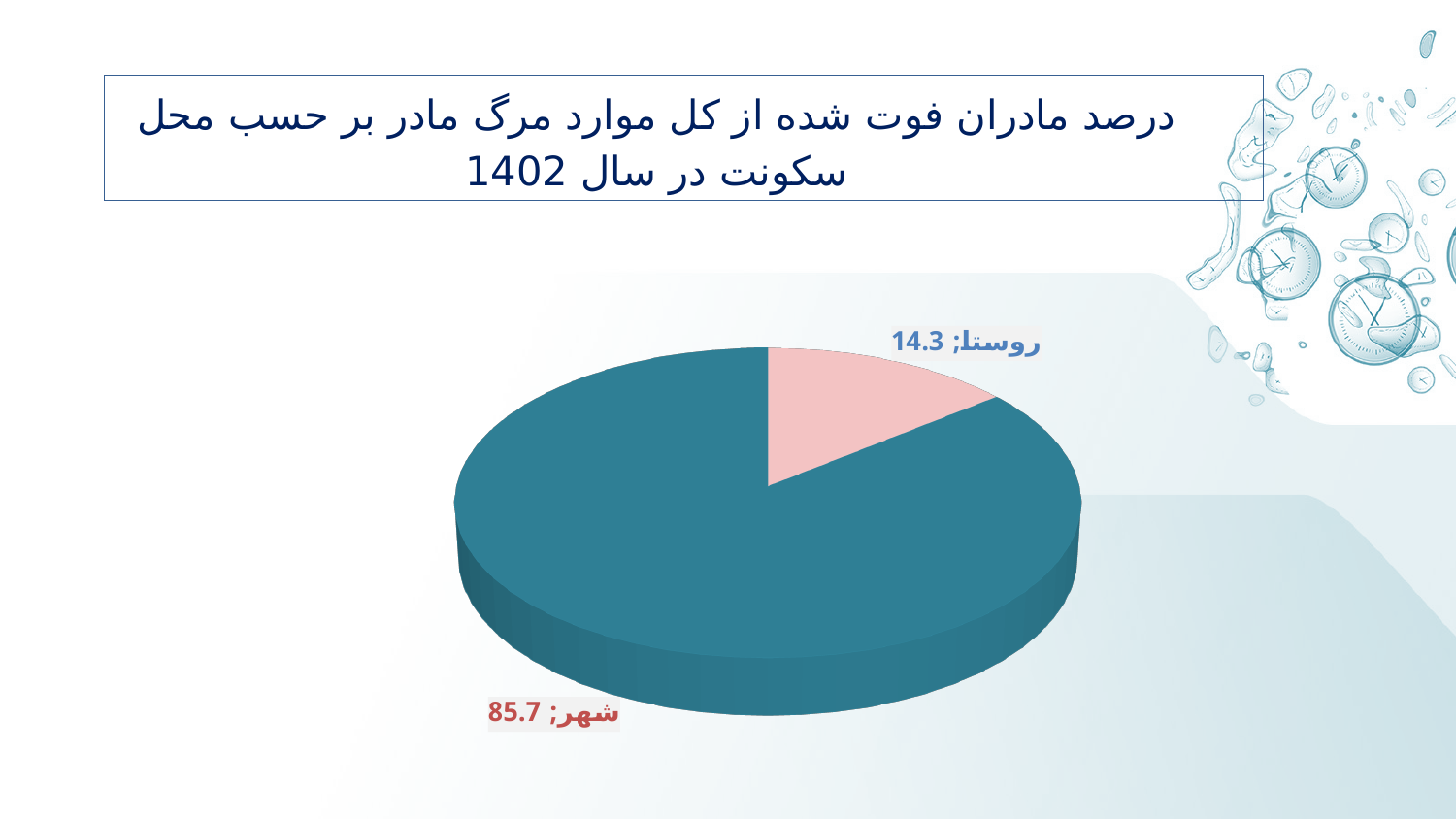

درصد مادران فوت شده از کل موارد مرگ مادر بر حسب محل سکونت در سال 1402

[unsupported chart]